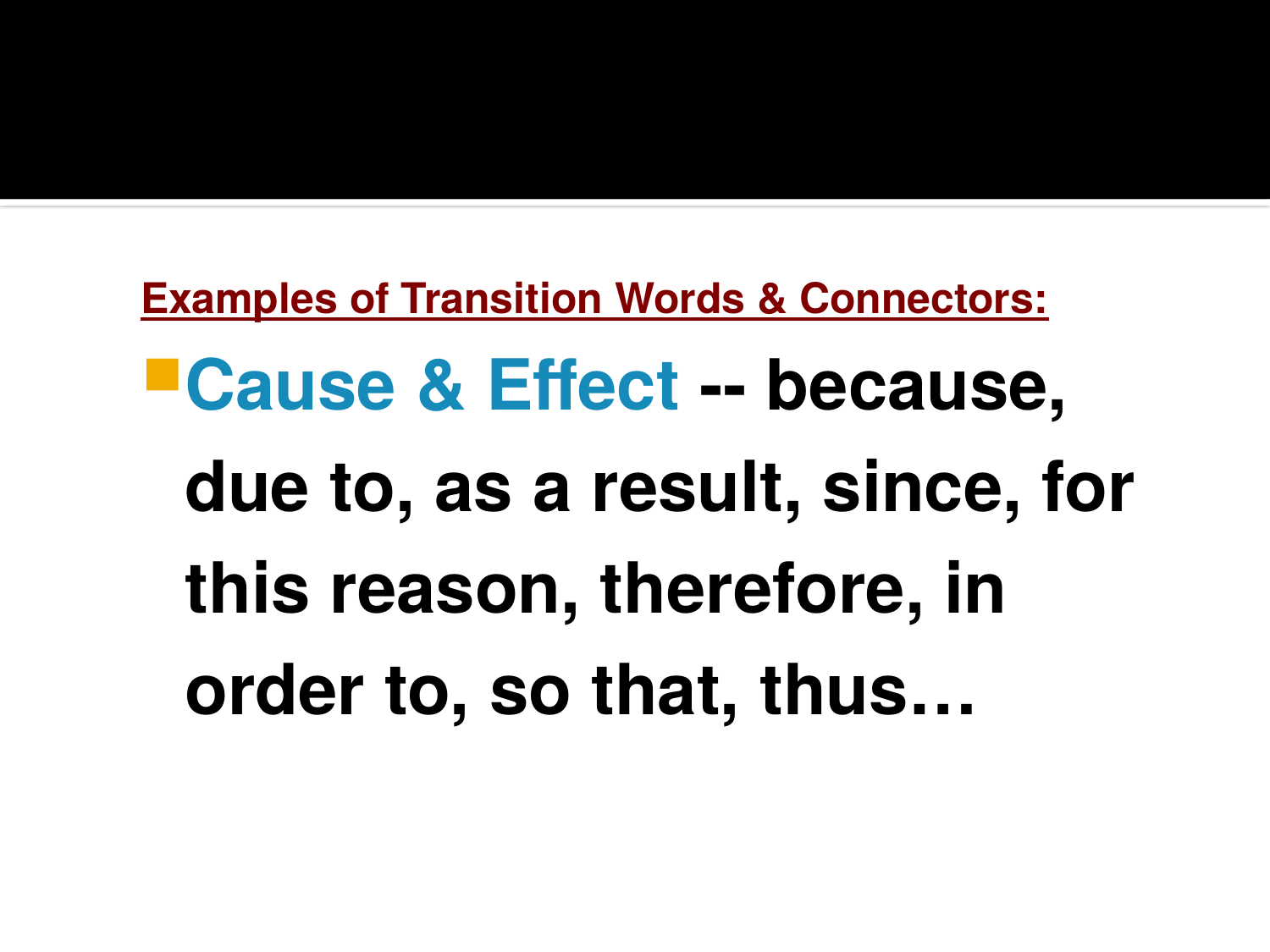

Tier 2: Words that nest academic content
Examples of Transition Words & Connectors:
Cause & Effect -- because, due to, as a result, since, for this reason, therefore, in order to, so that, thus…

Margarita Calderón & Associates, Inc.